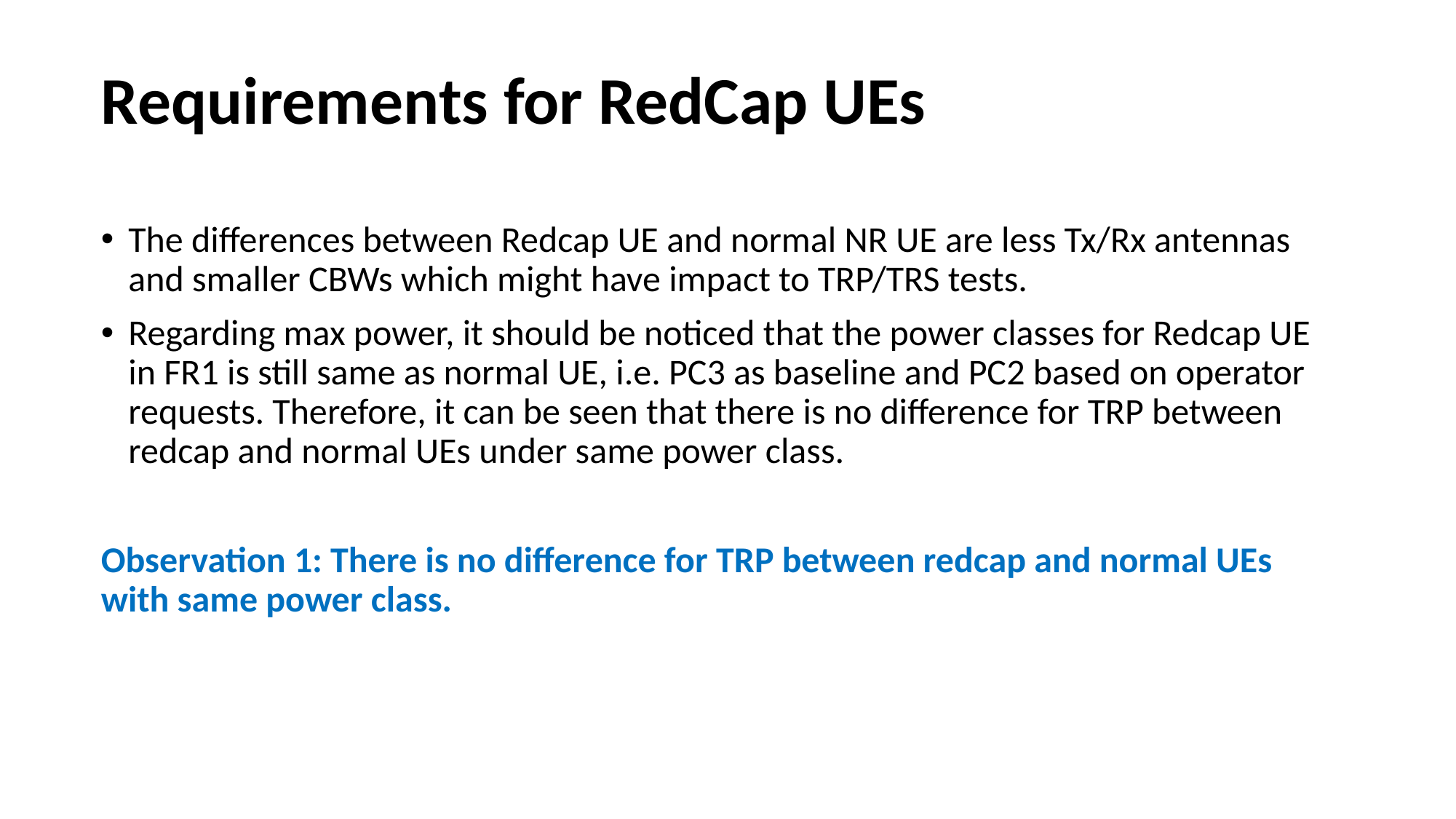

# Requirements for RedCap UEs
The differences between Redcap UE and normal NR UE are less Tx/Rx antennas and smaller CBWs which might have impact to TRP/TRS tests.
Regarding max power, it should be noticed that the power classes for Redcap UE in FR1 is still same as normal UE, i.e. PC3 as baseline and PC2 based on operator requests. Therefore, it can be seen that there is no difference for TRP between redcap and normal UEs under same power class.

Observation 1: There is no difference for TRP between redcap and normal UEs with same power class.